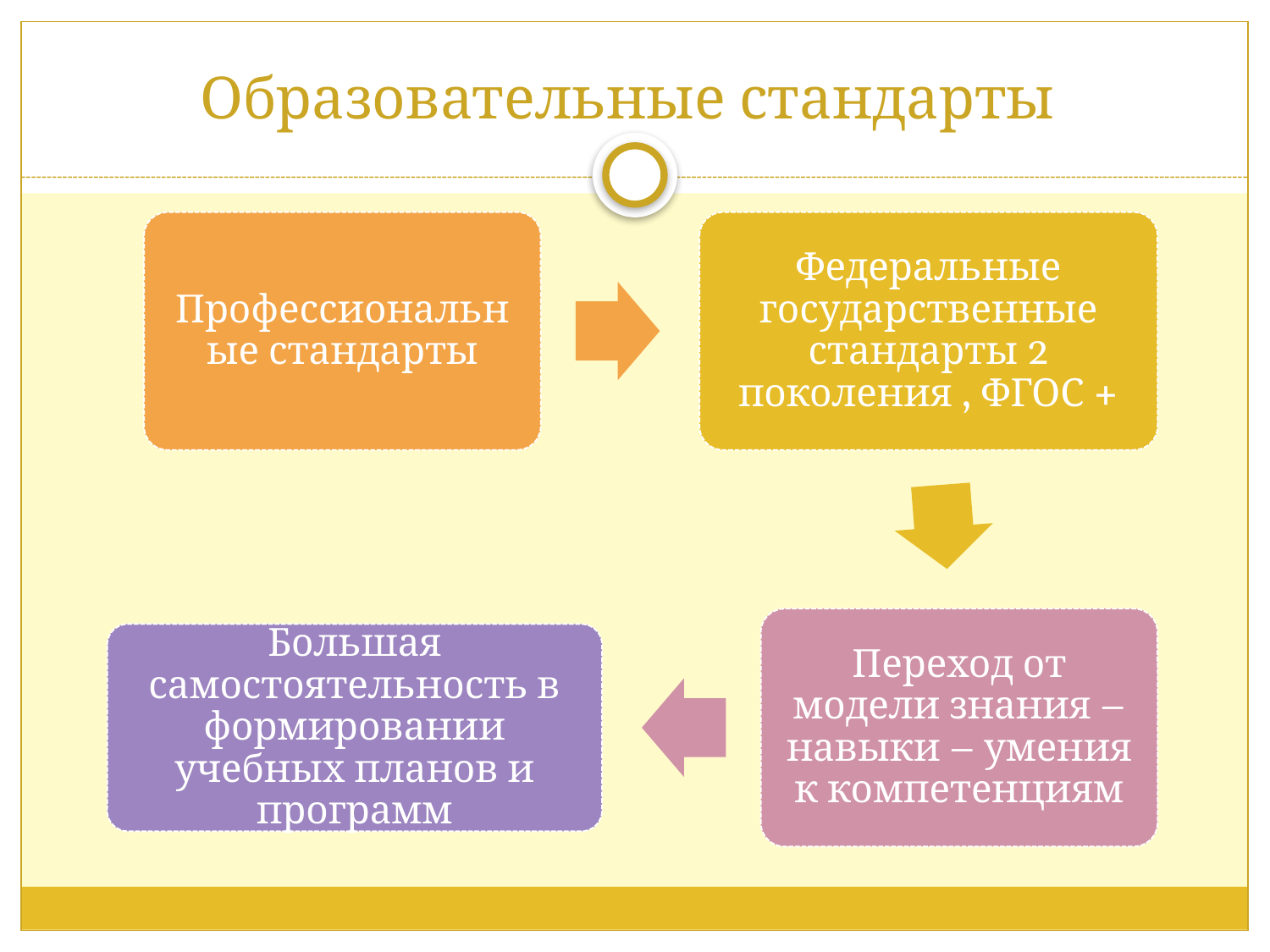

# Образовательные стандарты
Профессиональные стандарты

Федеральные государственные стандарты 2 поколения , ФГОС +

Переход от модели знания – навыки – умения к компетенциям

Большая самостоятельность в формировании учебных планов и программ